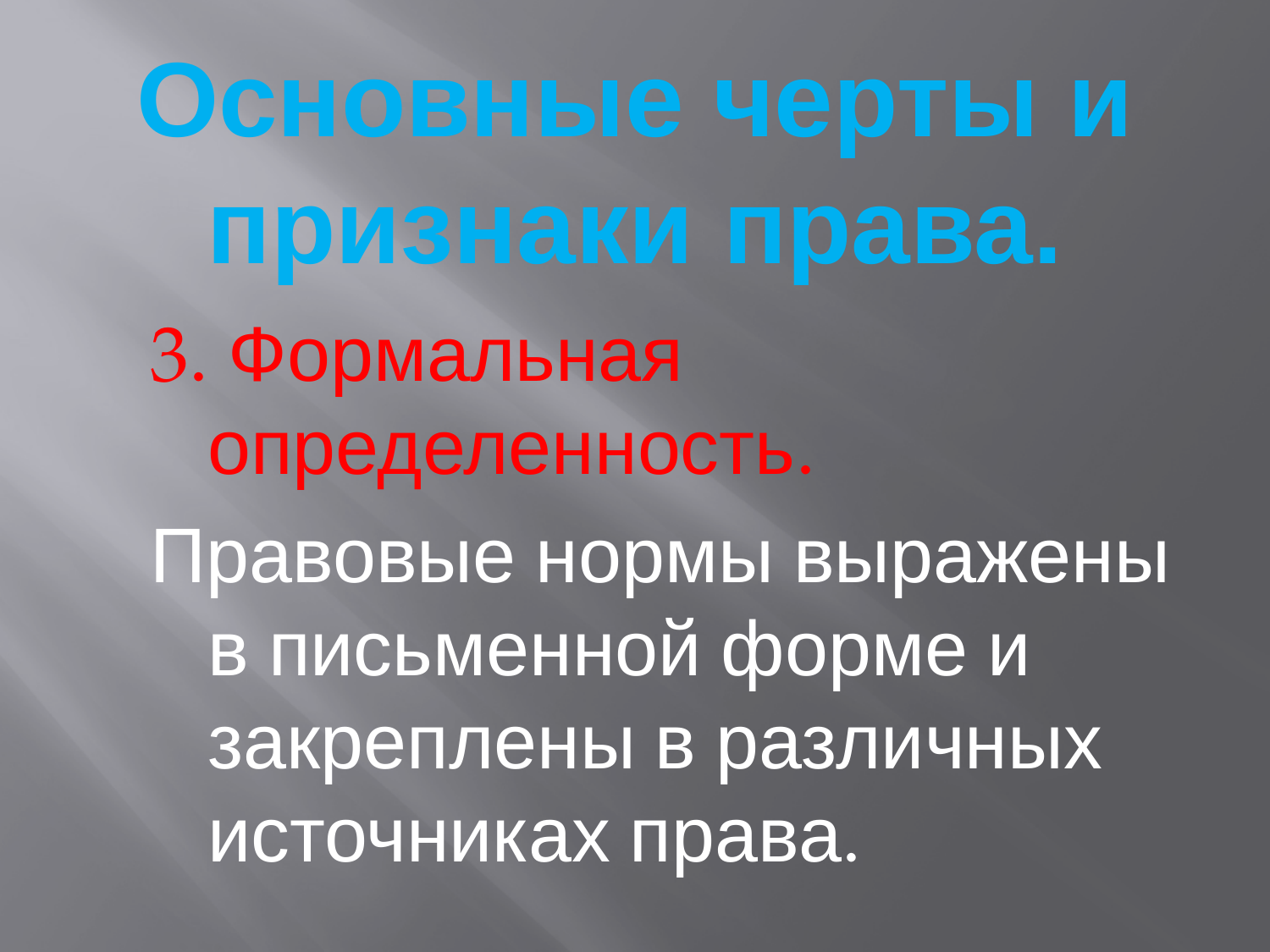

# Основные черты и признаки права.
3. Формальная определенность.
Правовые нормы выражены в письменной форме и закреплены в различных источниках права.